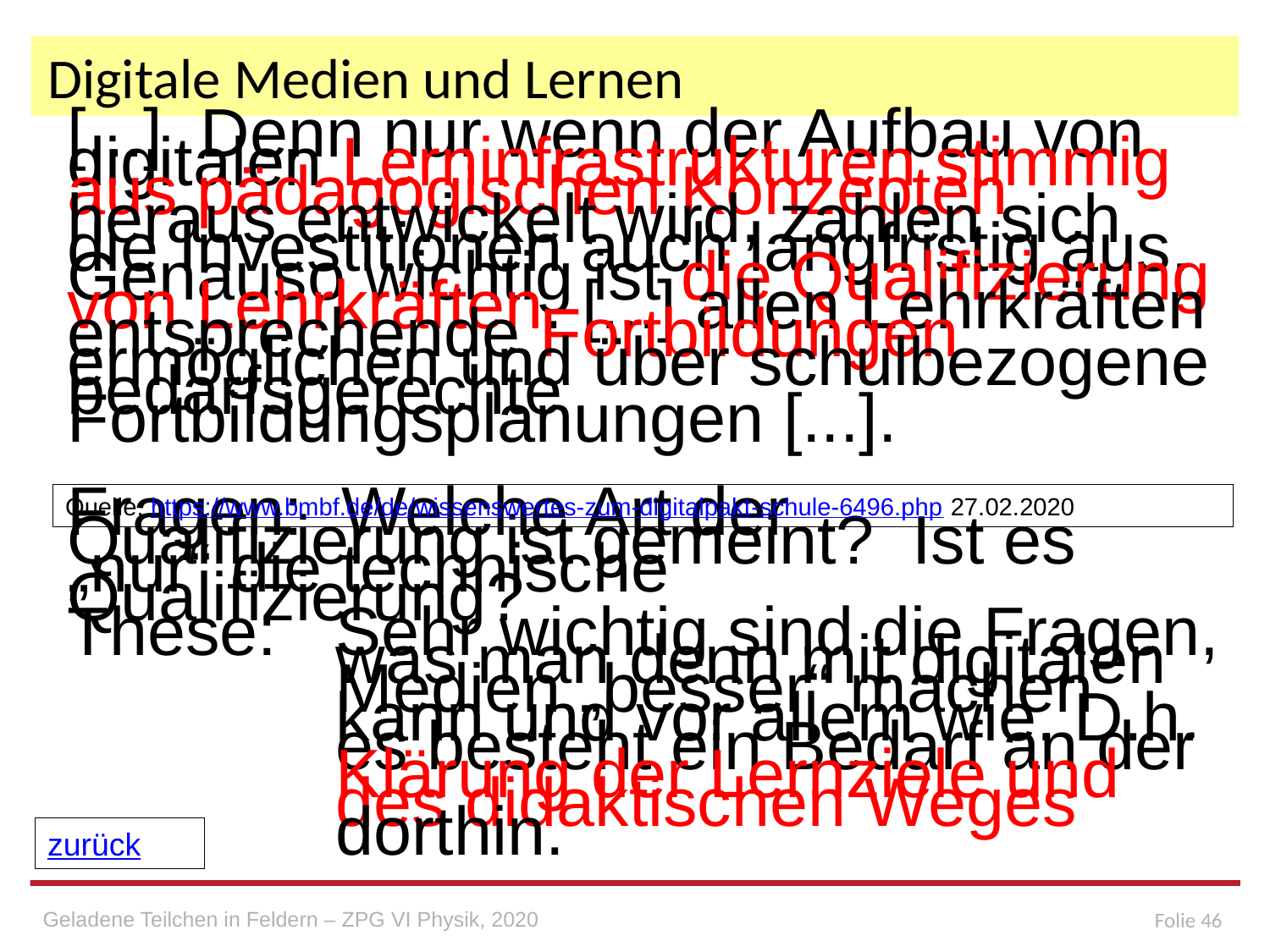

# Digitale Medien und Lernen
[...]  Denn nur wenn der Aufbau von digitalen Lerninfrastrukturen stimmig aus pädagogischen Konzepten heraus entwickelt wird, zahlen sich die Investitionen auch langfristig aus.
Genauso wichtig ist die Qualifizierung von Lehrkräften. [...] allen Lehrkräften entsprechende Fortbildungen ermöglichen und über schulbezogene bedarfsgerechte Fortbildungsplanungen [...].

Fragen:		Welche Art der Qualifizierung ist gemeint?  Ist es „nur“ die technische 				Qualifizierung?
These: 		Sehr wichtig sind die Fragen, was man denn mit digitalen Medien „besser“ machen kann und vor allem wie. D.h. es besteht ein Bedarf an der Klärung der Lernziele und des didaktischen Weges dorthin.
Quelle: https://www.bmbf.de/de/wissenswertes-zum-digitalpakt-schule-6496.php 27.02.2020
zurück
Geladene Teilchen in Feldern – ZPG VI Physik, 2020
Folie 46